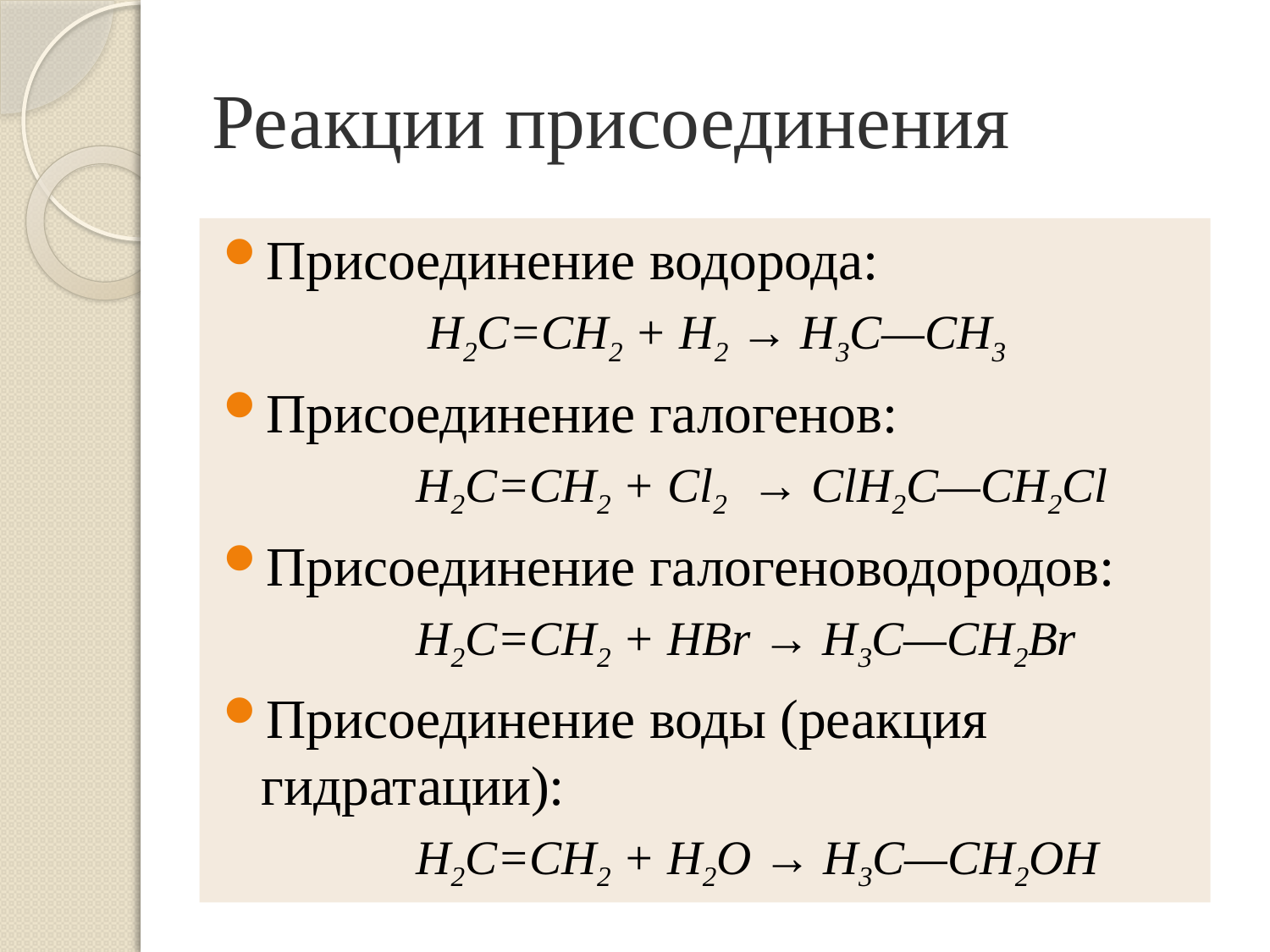

# Реакции присоединения
Присоединение водорода:
                 Н2С=СН2 + H2 → Н3С—СН3
Присоединение галогенов:
                Н2С=СН2 + Cl2  → ClH2C—CH2Cl
Присоединение галогеноводородов:
                H2С=СН2 + НВr → Н3С—CH2Вr
Присоединение воды (реакция гидратации):
                H2С=СН2 + Н2О → Н3С—CH2ОН